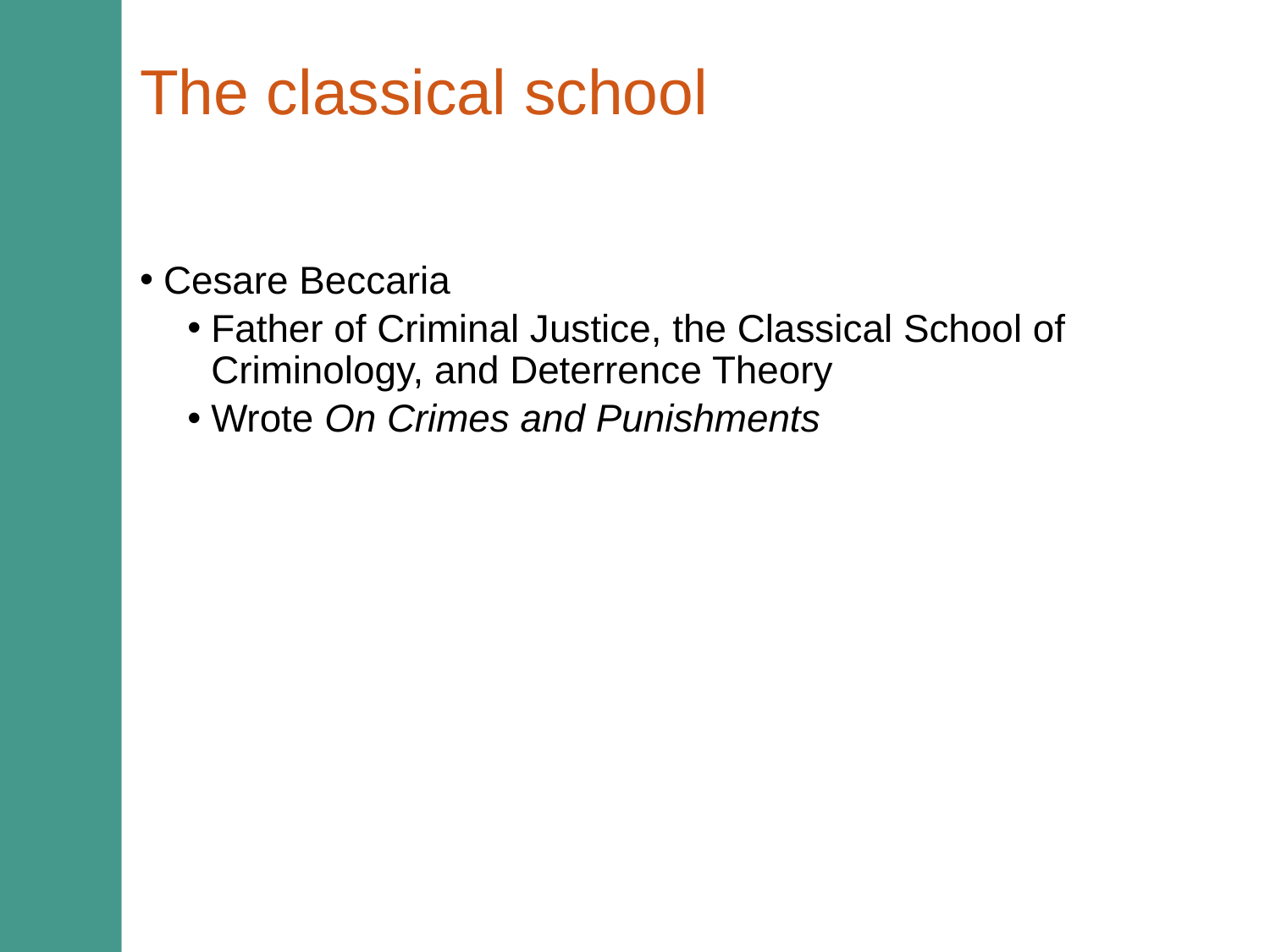

# The classical school
Cesare Beccaria
Father of Criminal Justice, the Classical School of Criminology, and Deterrence Theory
Wrote On Crimes and Punishments